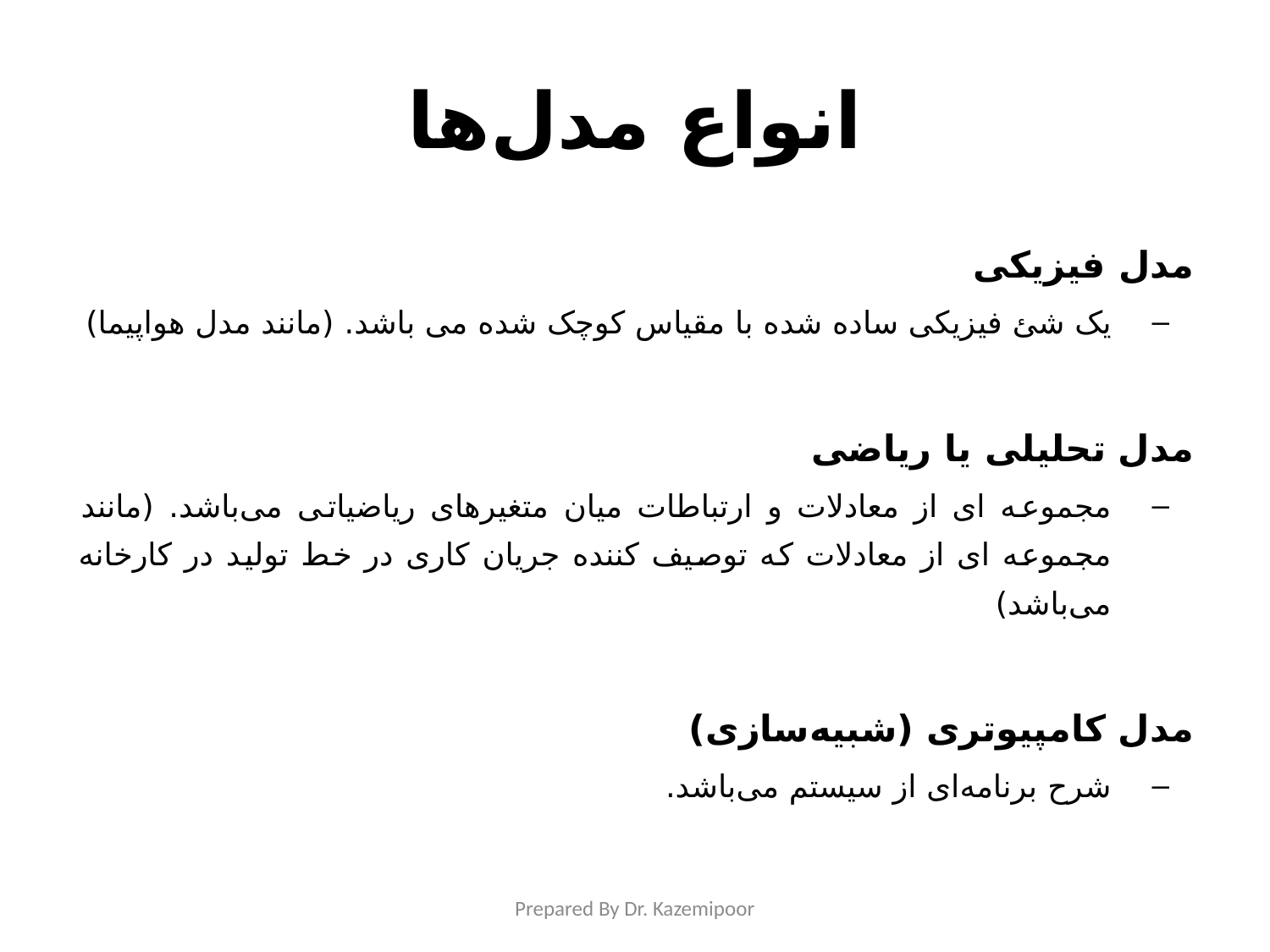

# انواع مدل‌ها
مدل فیزیکی
یک شئ فیزیکی ساده شده با مقیاس کوچک شده می باشد. (مانند مدل هواپیما)

مدل تحلیلی یا ریاضی
مجموعه ای از معادلات و ارتباطات میان متغیرهای ریاضیاتی می‌باشد. (مانند مجموعه ای از معادلات که توصیف کننده جریان کاری در خط تولید در کارخانه می‌باشد)

مدل کامپیوتری (شبیه‌سازی)
شرح برنامه‌ای از سیستم می‌باشد.
Prepared By Dr. Kazemipoor